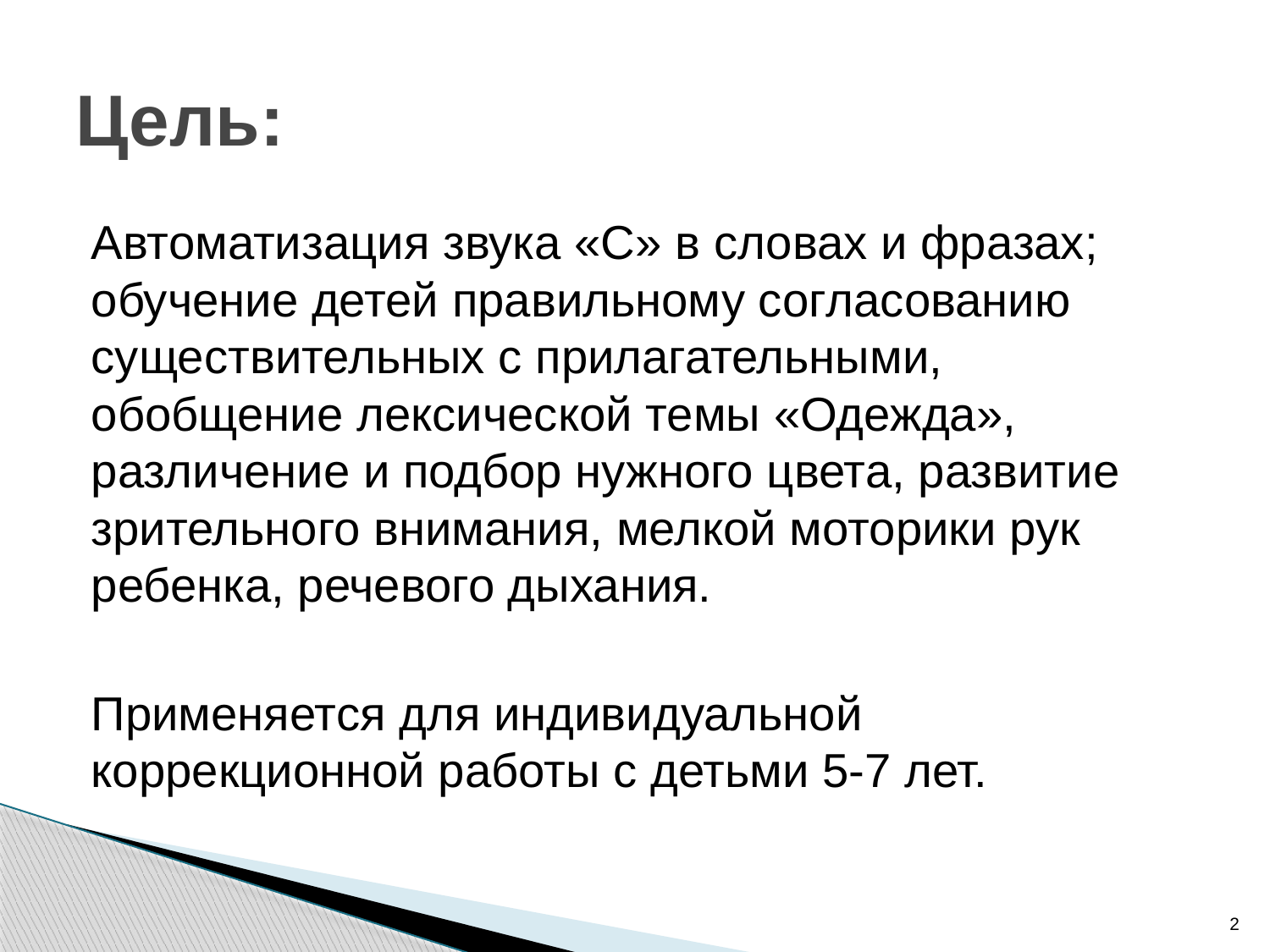

# Цель:
Автоматизация звука «С» в словах и фразах; обучение детей правильному согласованию существительных с прилагательными, обобщение лексической темы «Одежда», различение и подбор нужного цвета, развитие зрительного внимания, мелкой моторики рук ребенка, речевого дыхания.

Применяется для индивидуальной коррекционной работы с детьми 5-7 лет.

2